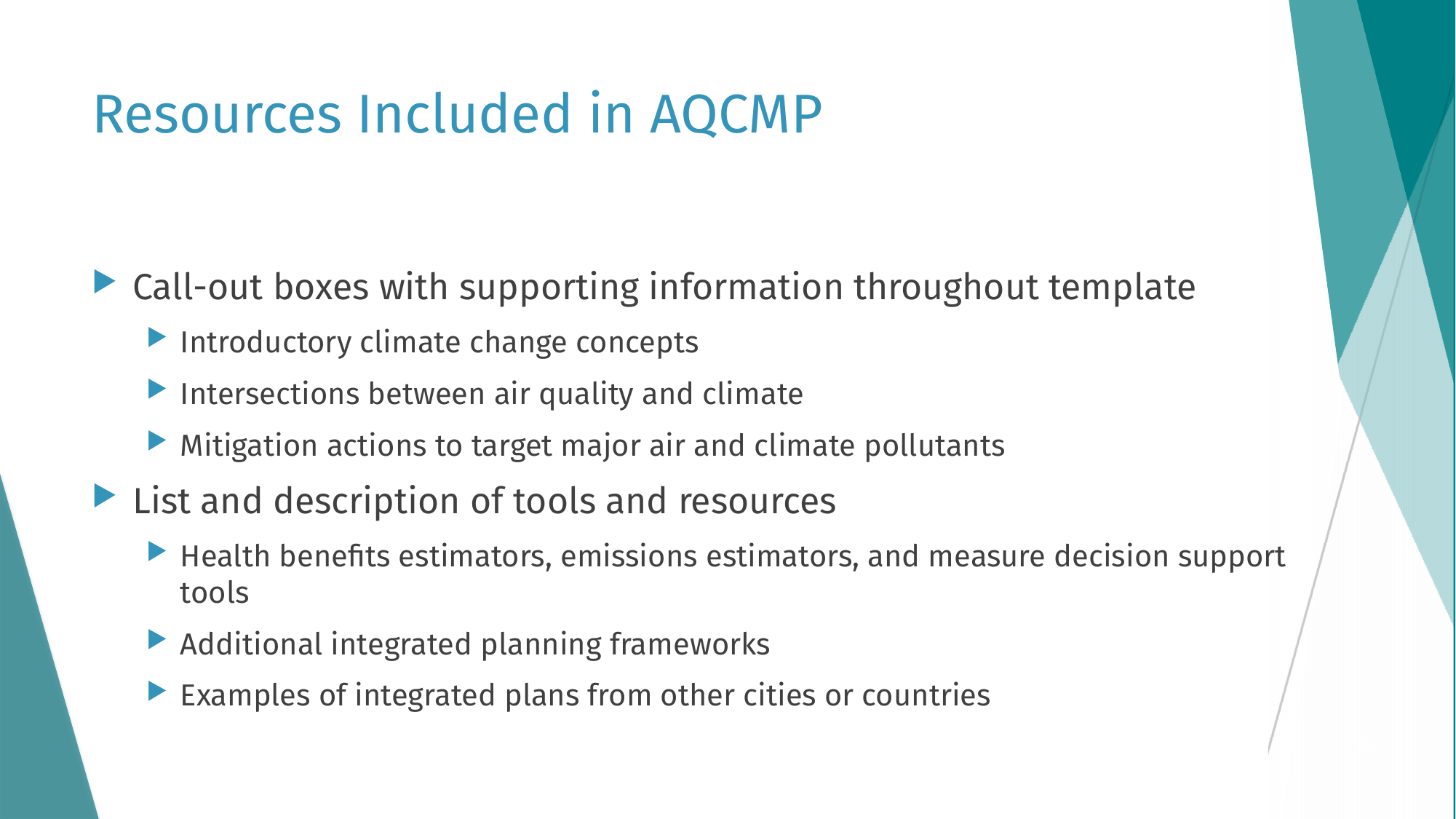

# Resources Included in AQCMP
Call-out boxes with supporting information throughout template
Introductory climate change concepts
Intersections between air quality and climate
Mitigation actions to target major air and climate pollutants
List and description of tools and resources
Health benefits estimators, emissions estimators, and measure decision support tools
Additional integrated planning frameworks
Examples of integrated plans from other cities or countries
43